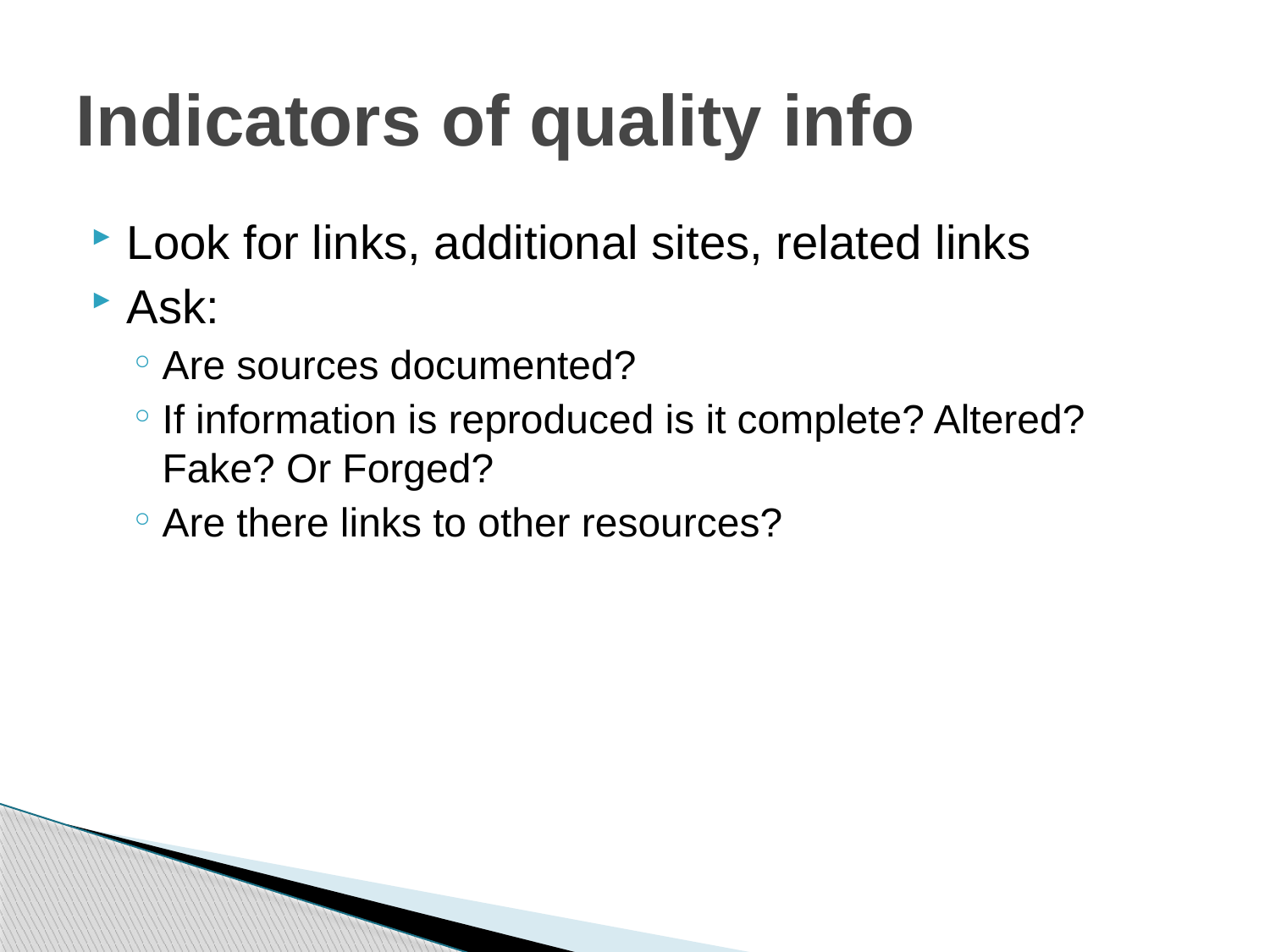

# Indicators of quality info
Look for links, additional sites, related links
Ask:
Are sources documented?
If information is reproduced is it complete? Altered? Fake? Or Forged?
Are there links to other resources?